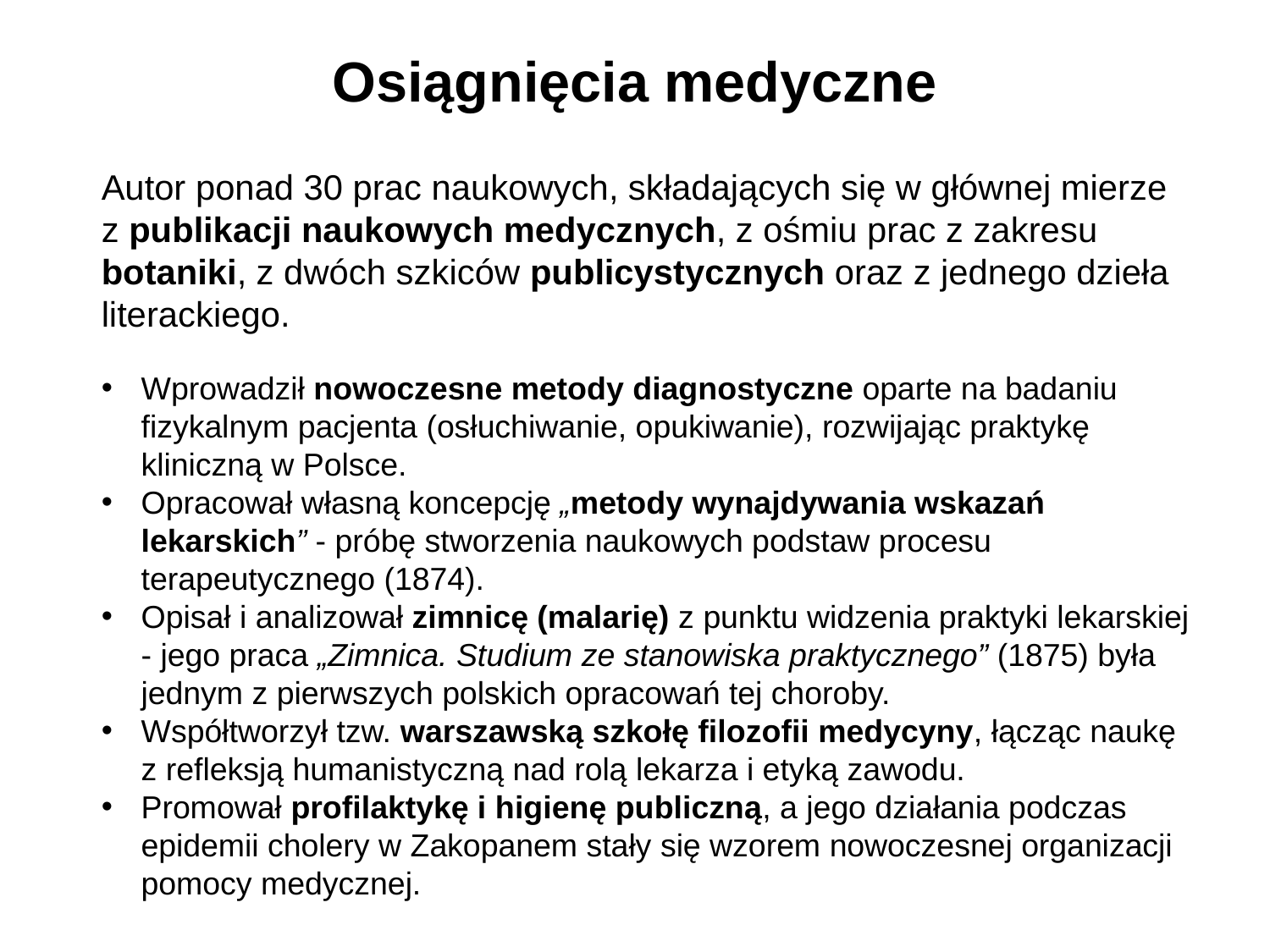

# Osiągnięcia medyczne
Autor ponad 30 prac naukowych, składających się w głównej mierze  z publikacji naukowych medycznych, z ośmiu prac z zakresu botaniki, z dwóch szkiców publicystycznych oraz z jednego dzieła literackiego.

Wprowadził nowoczesne metody diagnostyczne oparte na badaniu fizykalnym pacjenta (osłuchiwanie, opukiwanie), rozwijając praktykę kliniczną w Polsce.
Opracował własną koncepcję „metody wynajdywania wskazań lekarskich” - próbę stworzenia naukowych podstaw procesu terapeutycznego (1874).
Opisał i analizował zimnicę (malarię) z punktu widzenia praktyki lekarskiej - jego praca „Zimnica. Studium ze stanowiska praktycznego” (1875) była jednym z pierwszych polskich opracowań tej choroby.
Współtworzył tzw. warszawską szkołę filozofii medycyny, łącząc naukę z refleksją humanistyczną nad rolą lekarza i etyką zawodu.
Promował profilaktykę i higienę publiczną, a jego działania podczas epidemii cholery w Zakopanem stały się wzorem nowoczesnej organizacji pomocy medycznej.